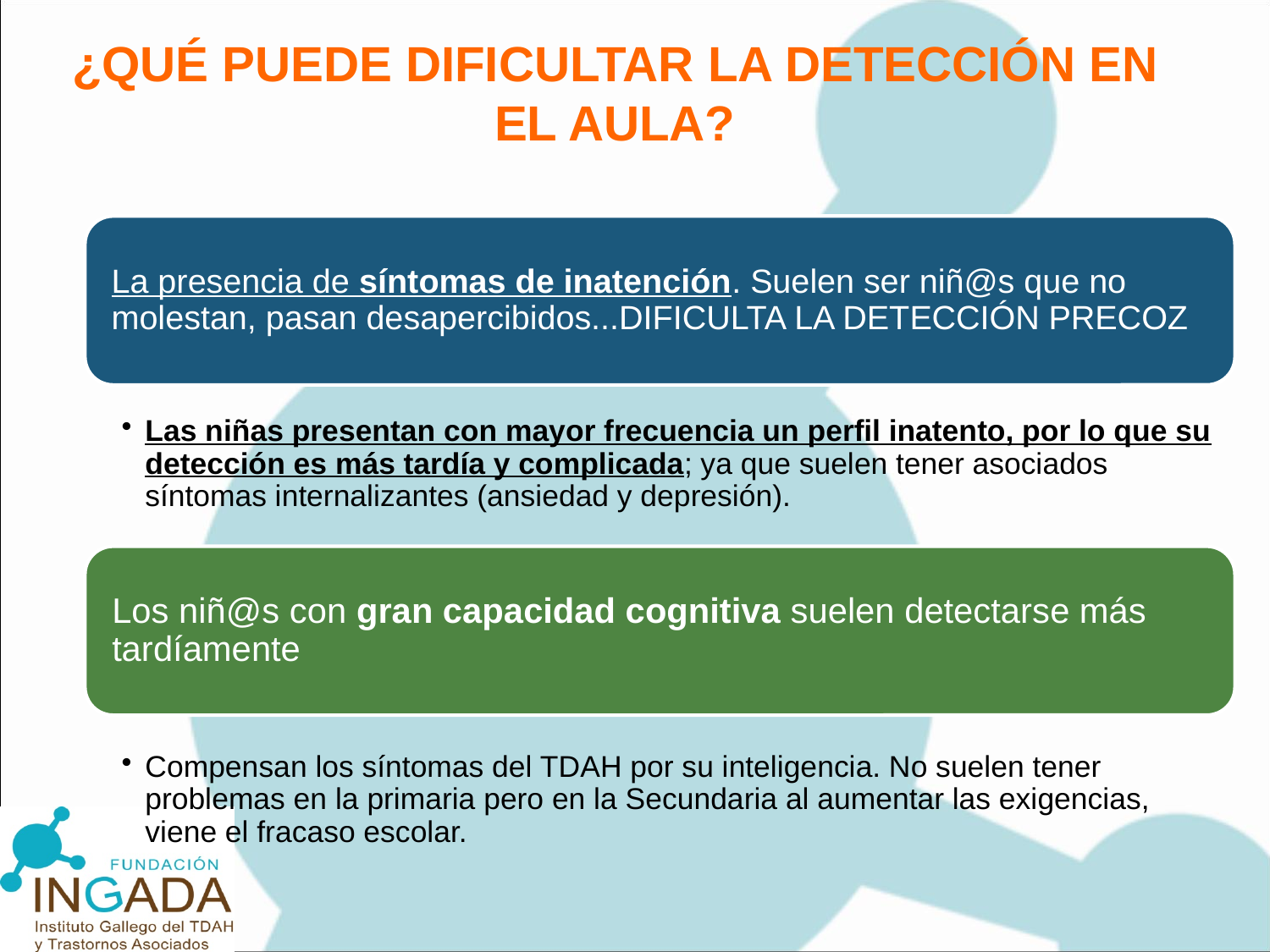

¿QUÉ PUEDE DIFICULTAR LA DETECCIÓN EN EL AULA?
La presencia de síntomas de inatención. Suelen ser niñ@s que no molestan, pasan desapercibidos...DIFICULTA LA DETECCIÓN PRECOZ
Las niñas presentan con mayor frecuencia un perfil inatento, por lo que su detección es más tardía y complicada; ya que suelen tener asociados síntomas internalizantes (ansiedad y depresión).

Los niñ@s con gran capacidad cognitiva suelen detectarse más tardíamente

Compensan los síntomas del TDAH por su inteligencia. No suelen tener problemas en la primaria pero en la Secundaria al aumentar las exigencias, viene el fracaso escolar.